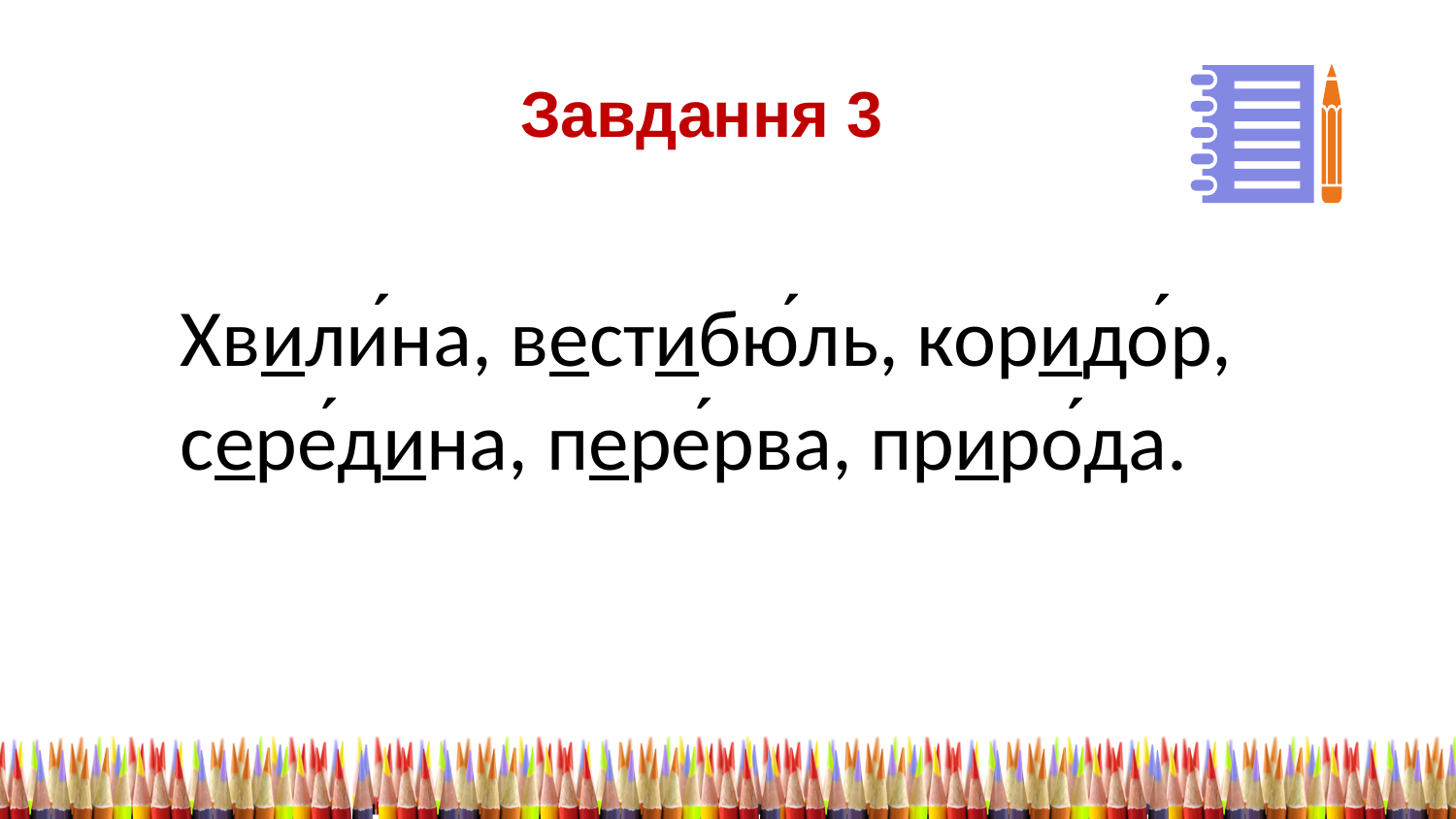

Завдання 3
Хвили́на, вестибю́ль, коридо́р, сере́дина, пере́рва, приро́да.